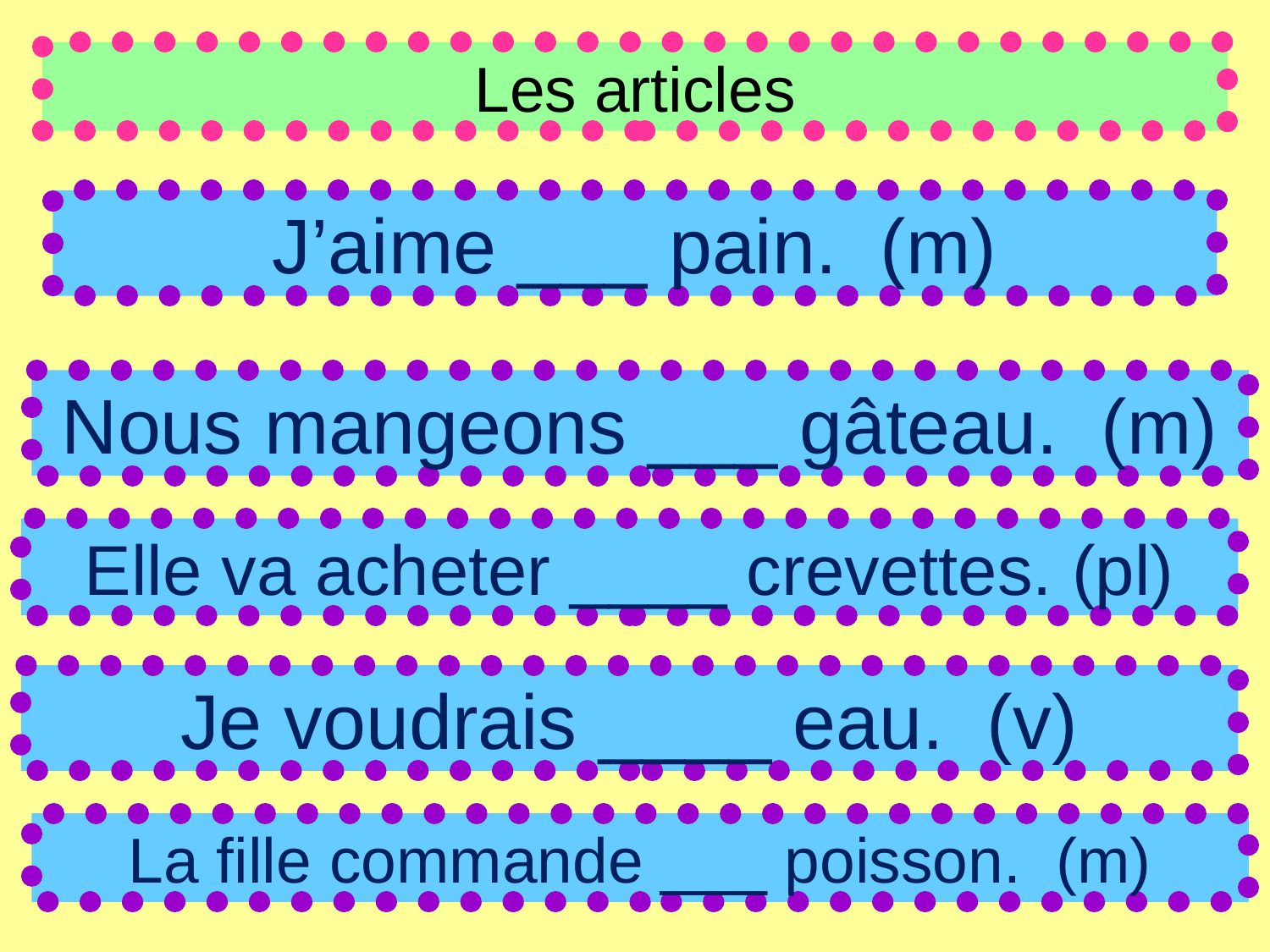

Les articles
J’aime ___ pain.  (m)
Nous mangeons ___ gâteau.  (m)
Elle va acheter ____ crevettes. (pl)

Je voudrais ____ eau.  (v)
La fille commande ___ poisson.  (m)